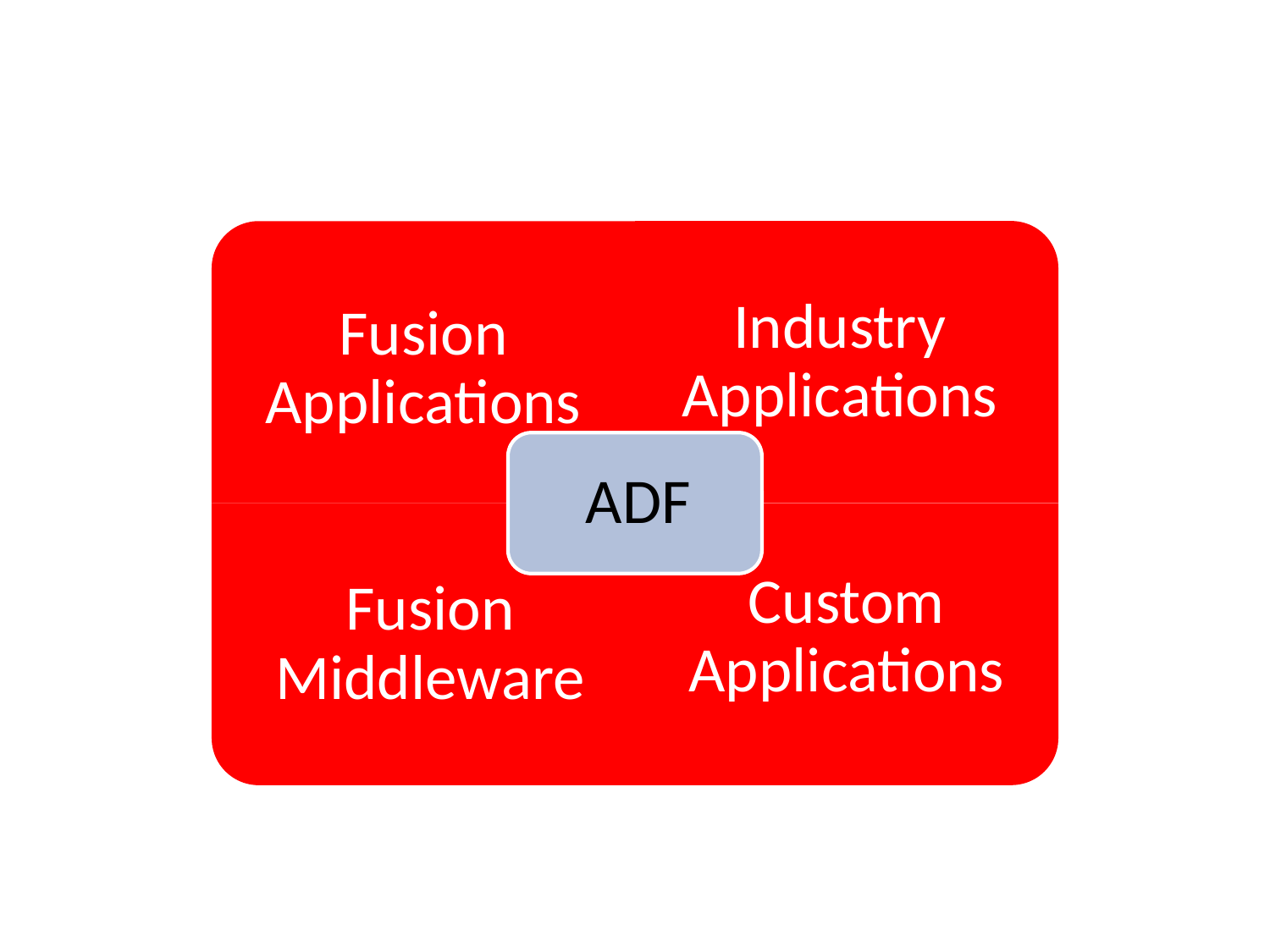

Fusion Applications
Industry Applications
Fusion Middleware
Custom Applications
ADF